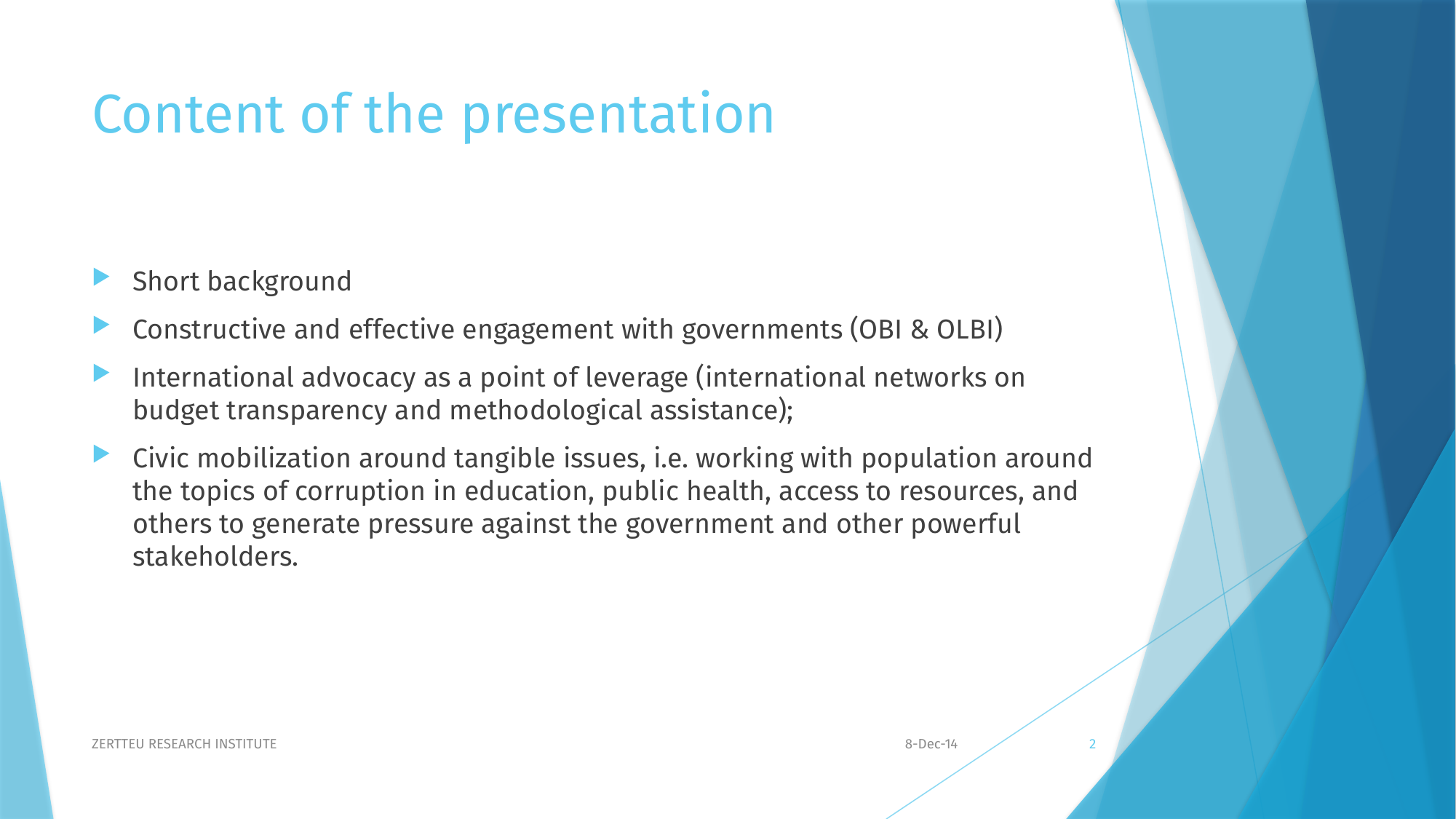

# Content of the presentation
Short background
Constructive and effective engagement with governments (OBI & OLBI)
International advocacy as a point of leverage (international networks on budget transparency and methodological assistance);
Civic mobilization around tangible issues, i.e. working with population around the topics of corruption in education, public health, access to resources, and others to generate pressure against the government and other powerful stakeholders.

ZERTTEU RESEARCH INSTITUTE
8-Dec-14
2